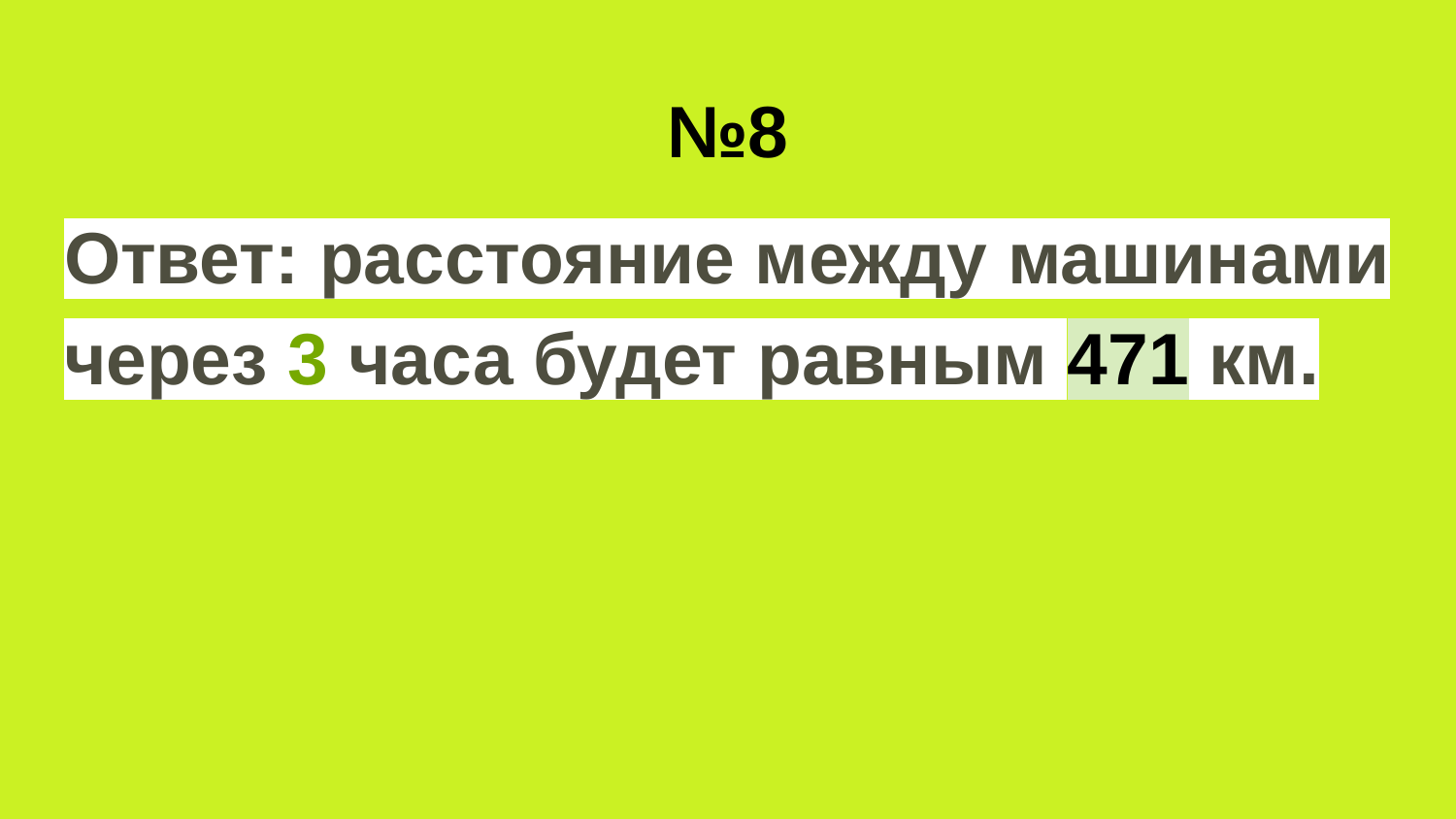

# №8
Ответ: расстояние между машинами через 3 часа будет равным 471 км.